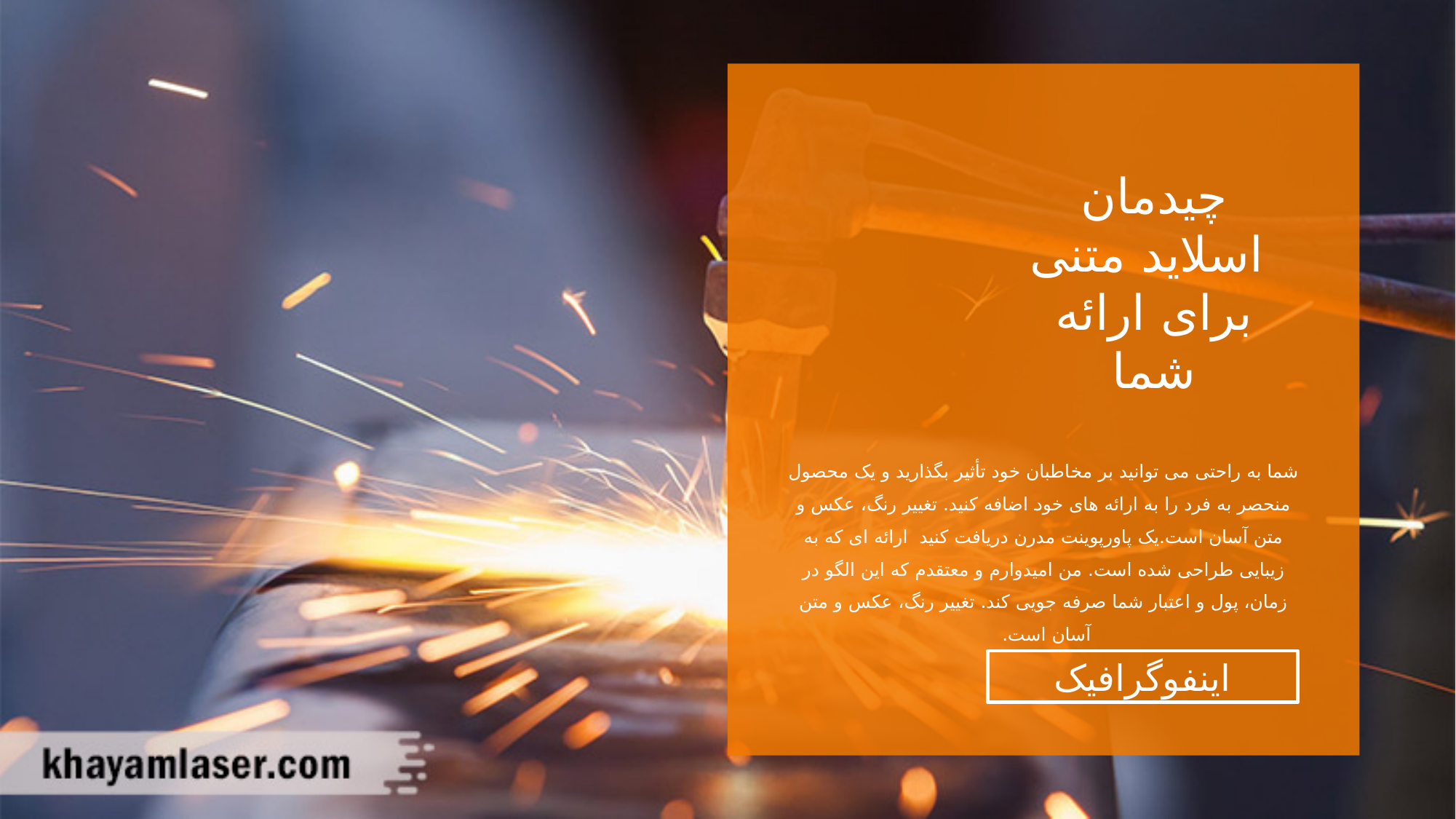

چیدمان
 اسلاید متنی برای ارائه شما
شما به راحتی می توانید بر مخاطبان خود تأثیر بگذارید و یک محصول منحصر به فرد را به ارائه های خود اضافه کنید. تغییر رنگ، عکس و متن آسان است.یک پاورپوینت مدرن دریافت کنید  ارائه ای که به زیبایی طراحی شده است. من امیدوارم و معتقدم که این الگو در زمان، پول و اعتبار شما صرفه جویی کند. تغییر رنگ، عکس و متن آسان است.
اینفوگرافیک